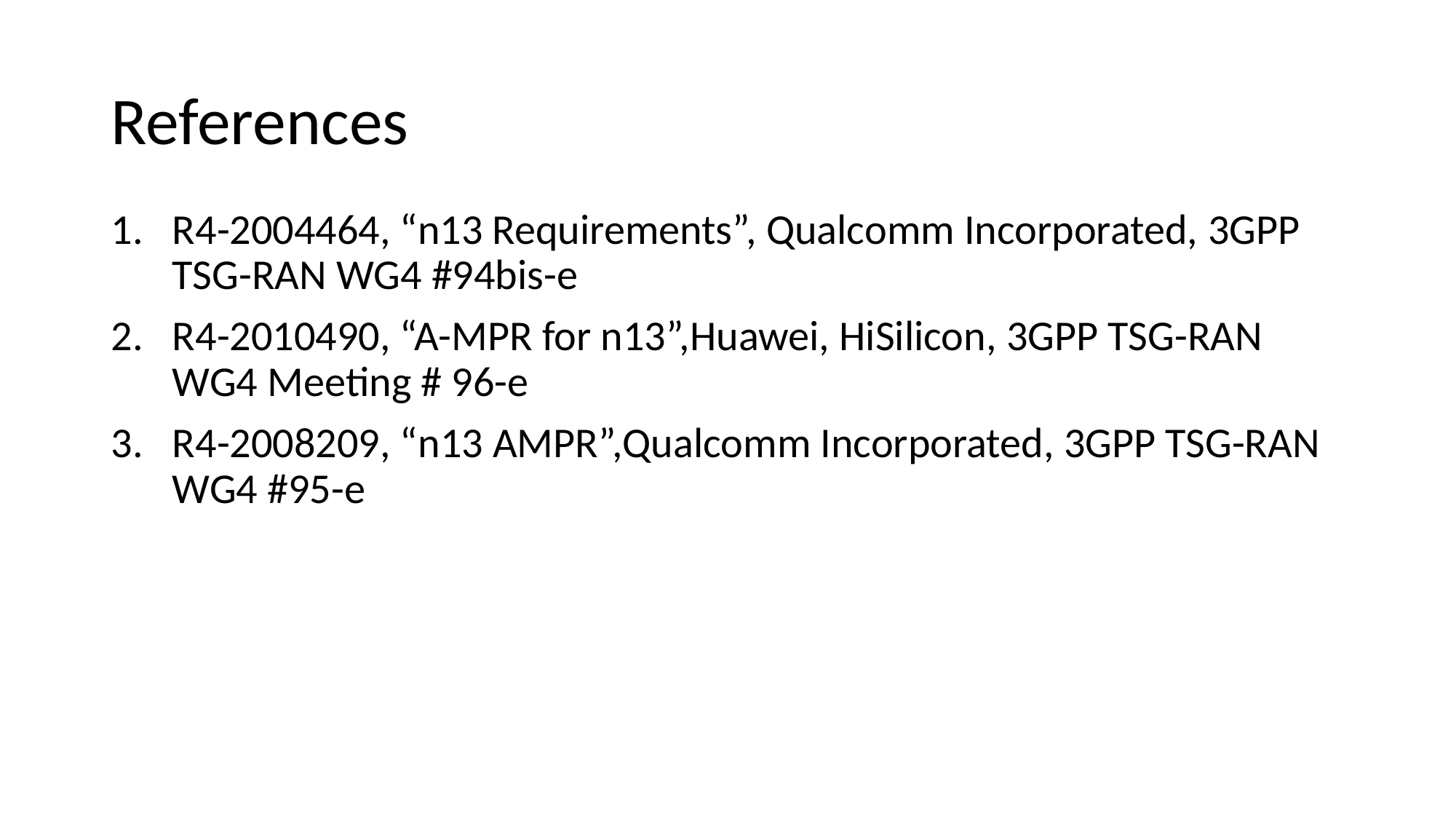

# References
R4-2004464, “n13 Requirements”, Qualcomm Incorporated, 3GPP TSG-RAN WG4 #94bis-e
R4-2010490, “A-MPR for n13”,Huawei, HiSilicon, 3GPP TSG-RAN WG4 Meeting # 96-e
R4-2008209, “n13 AMPR”,Qualcomm Incorporated, 3GPP TSG-RAN WG4 #95-e